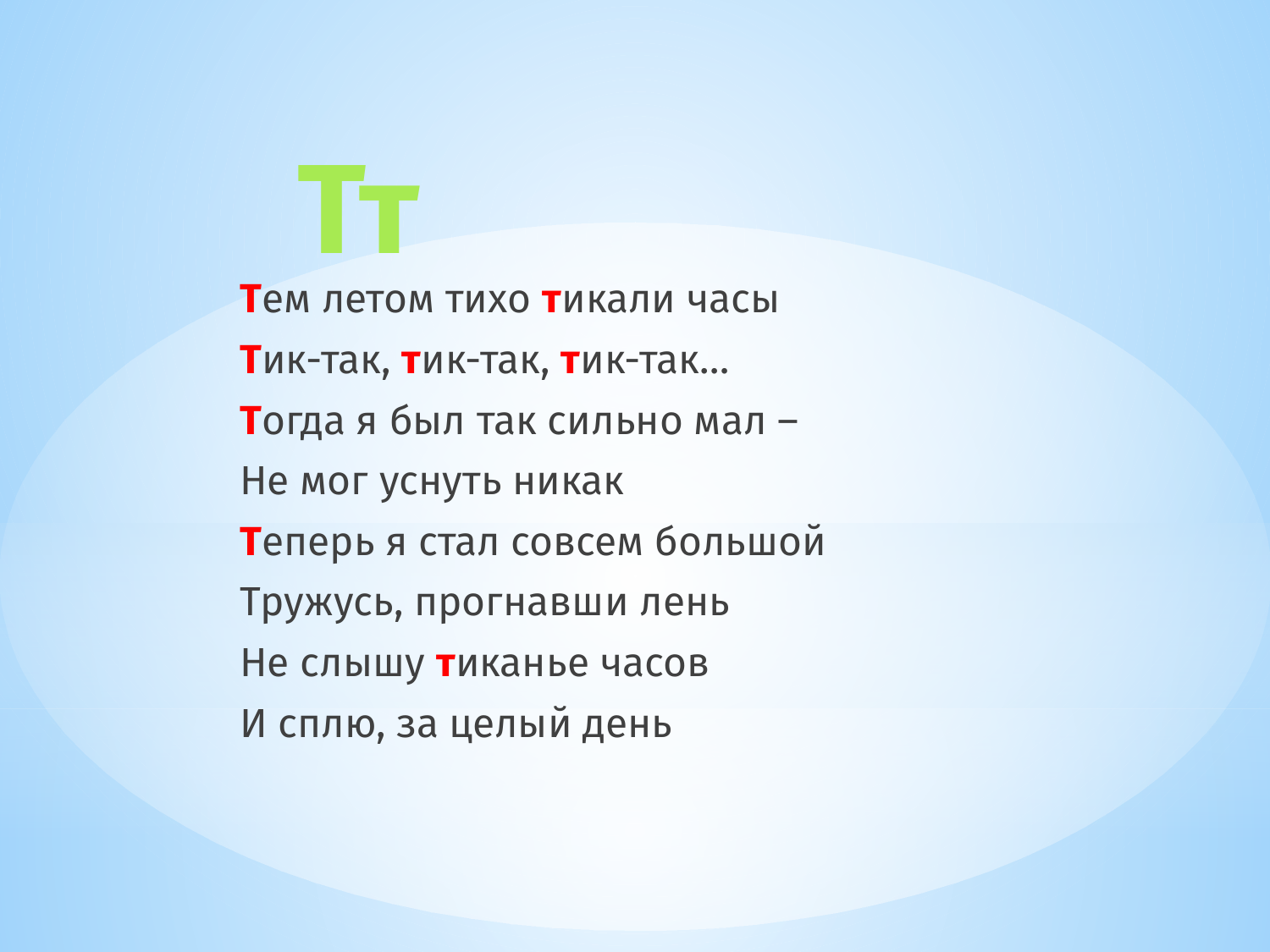

# Тт
Тем летом тихо тикали часы
Тик-так, тик-так, тик-так…
Тогда я был так сильно мал –
Не мог уснуть никак
Теперь я стал совсем большой
Тружусь, прогнавши лень
Не слышу тиканье часов
И сплю, за целый день